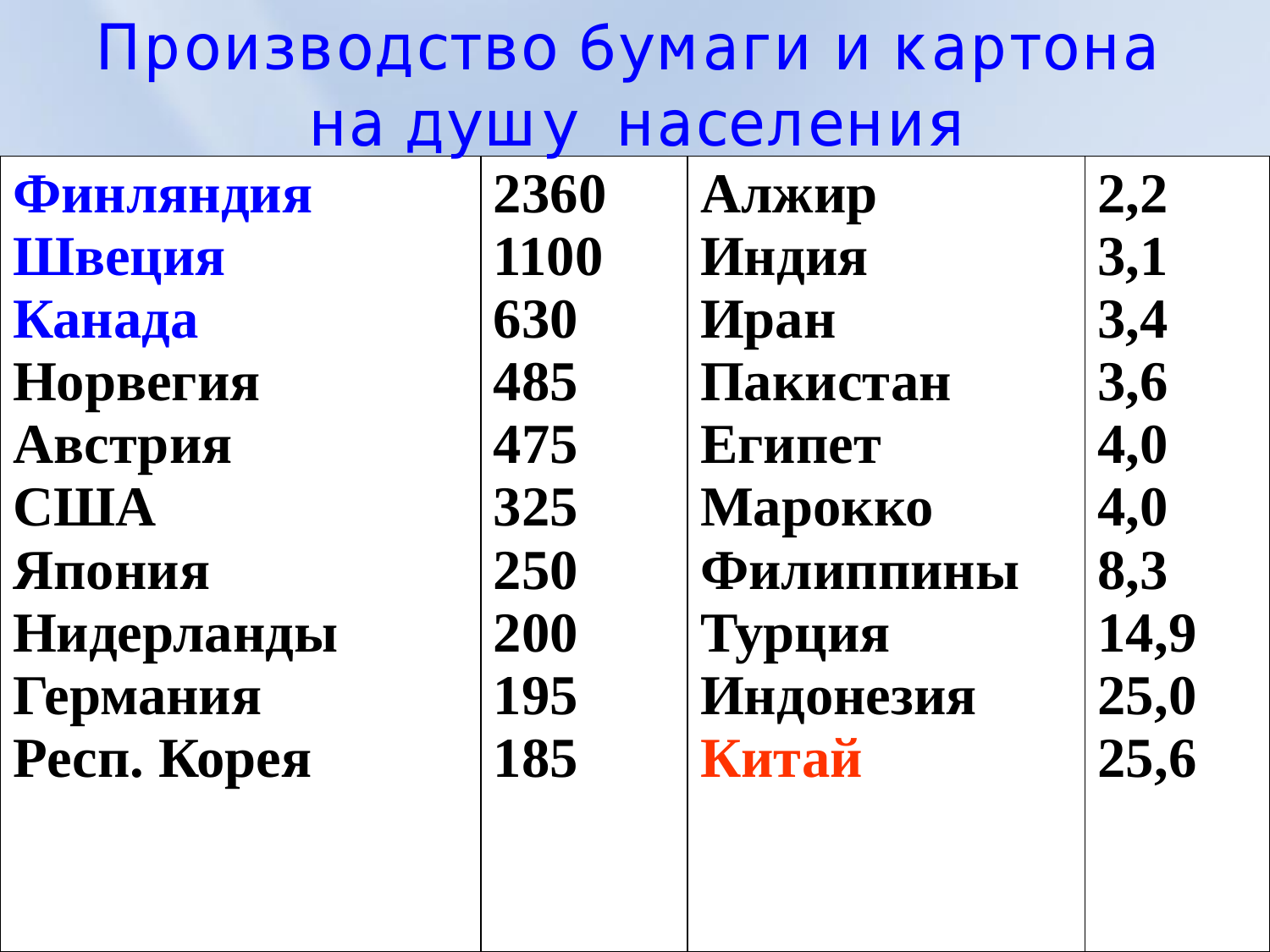

Производство бумаги и картона
 на душу  населения
| Финляндия Швеция Канада Норвегия Австрия США Япония Нидерланды Германия Респ. Корея | 2360 1100 630 485 475 325 250 200 195 185 | Алжир Индия Иран Пакистан Египет Марокко Филиппины Турция Индонезия Китай | 2,2 3,1 3,4 3,6 4,0 4,0 8,3 14,9 25,0 25,6 |
| --- | --- | --- | --- |